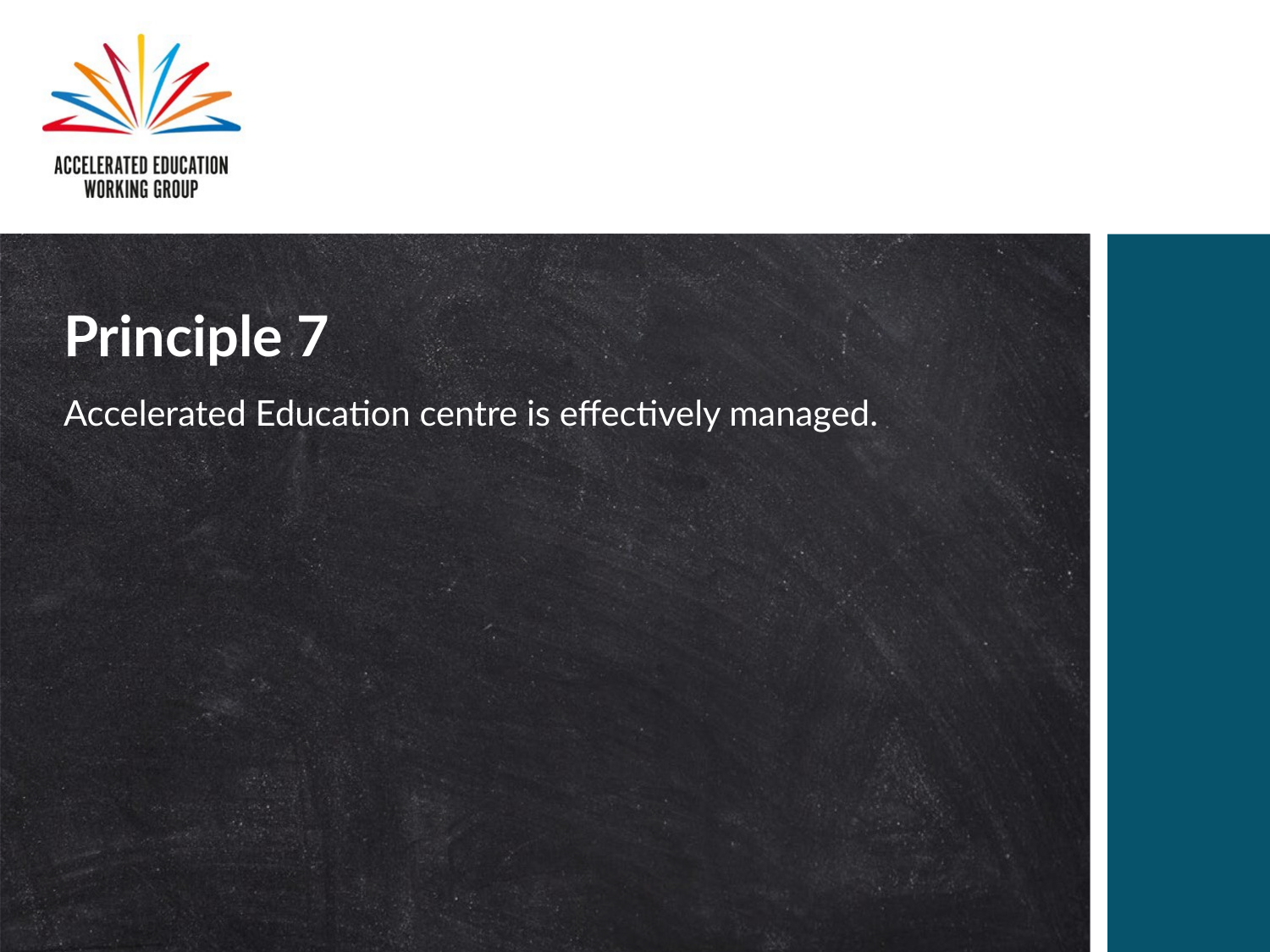

Principle 7
Accelerated Education centre is effectively managed.